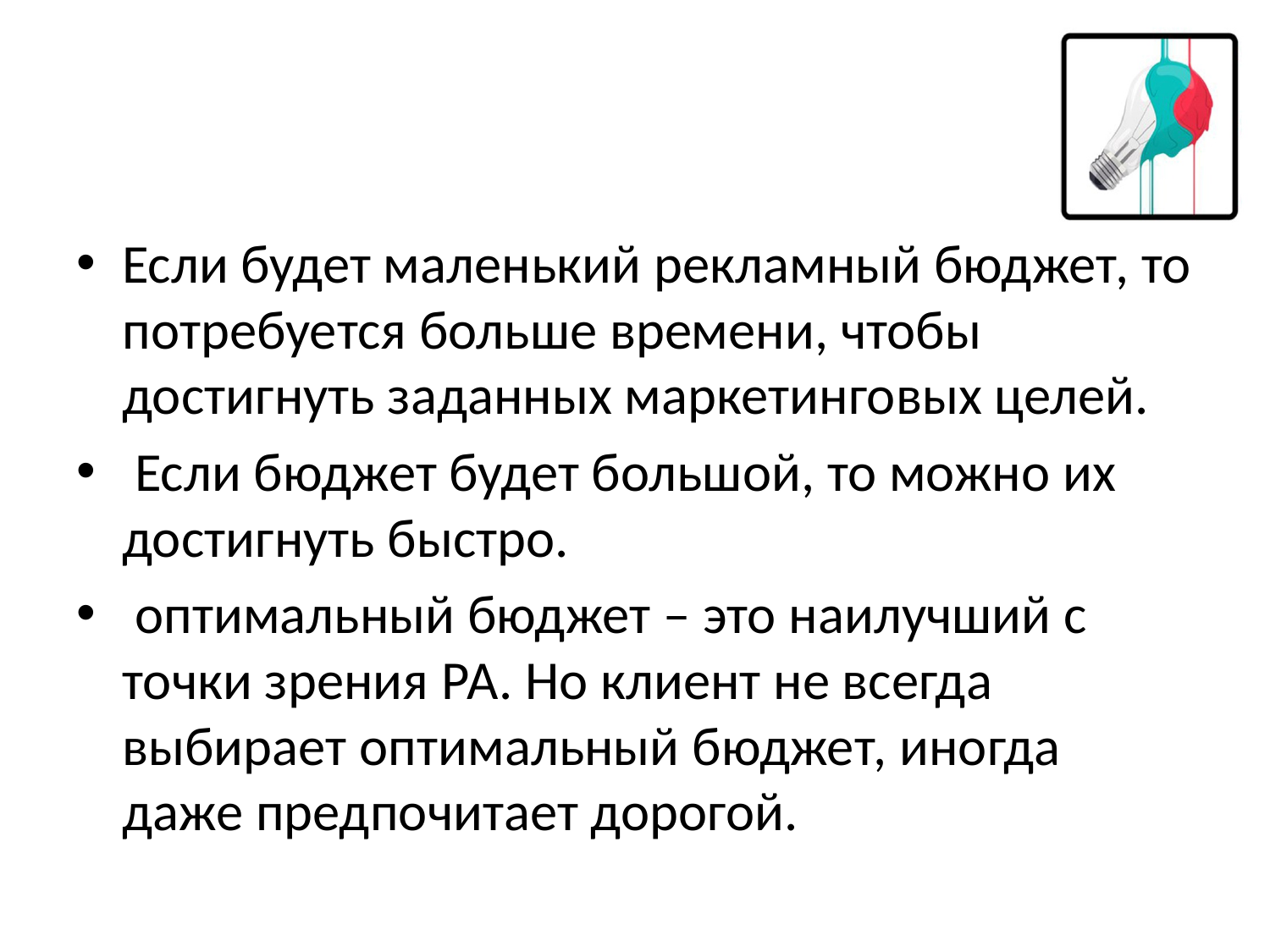

Если будет маленький рекламный бюджет, то потребуется больше времени, чтобы достигнуть заданных маркетинговых целей.
 Если бюджет будет большой, то можно их достигнуть быстро.
 оптимальный бюджет – это наилучший с точки зрения РА. Но клиент не всегда выбирает оптимальный бюджет, иногда даже предпочитает дорогой.